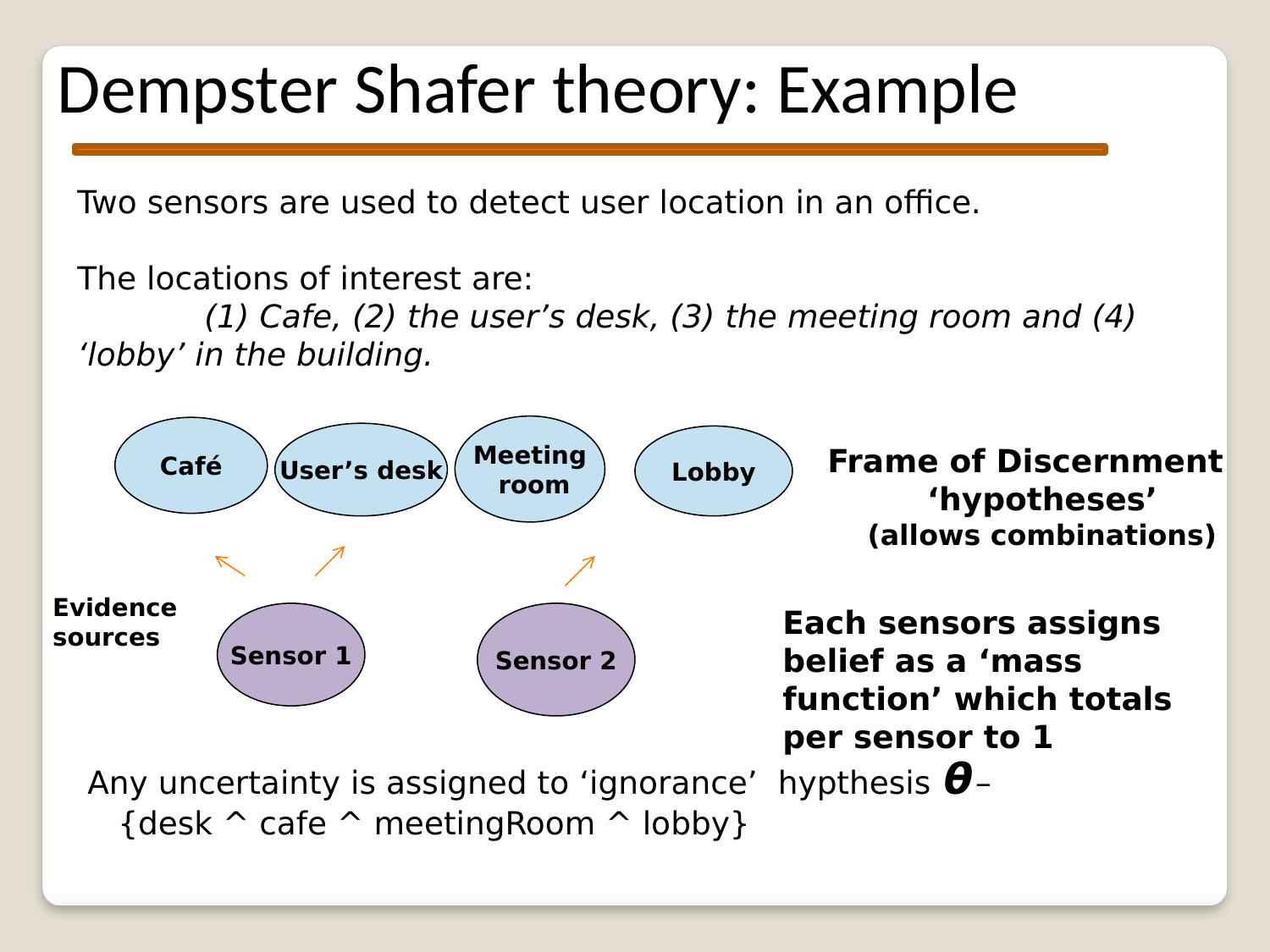

Dempster Shafer theory: Example

Two sensors are used to detect user location in an office.

The locations of interest are:
	(1) Cafe, (2) the user’s desk, (3) the meeting room and (4) ‘lobby’ in the building.

Meeting
 room
Café
User’s desk
Lobby
Frame of Discernment
‘hypotheses’
(allows combinations)
Evidence sources
Each sensors assigns belief as a ‘mass function’ which totals per sensor to 1
Sensor 1
Sensor 2
Any uncertainty is assigned to ‘ignorance’  hypthesis 𝞱–
   {desk ^ cafe ^ meetingRoom ^ lobby}